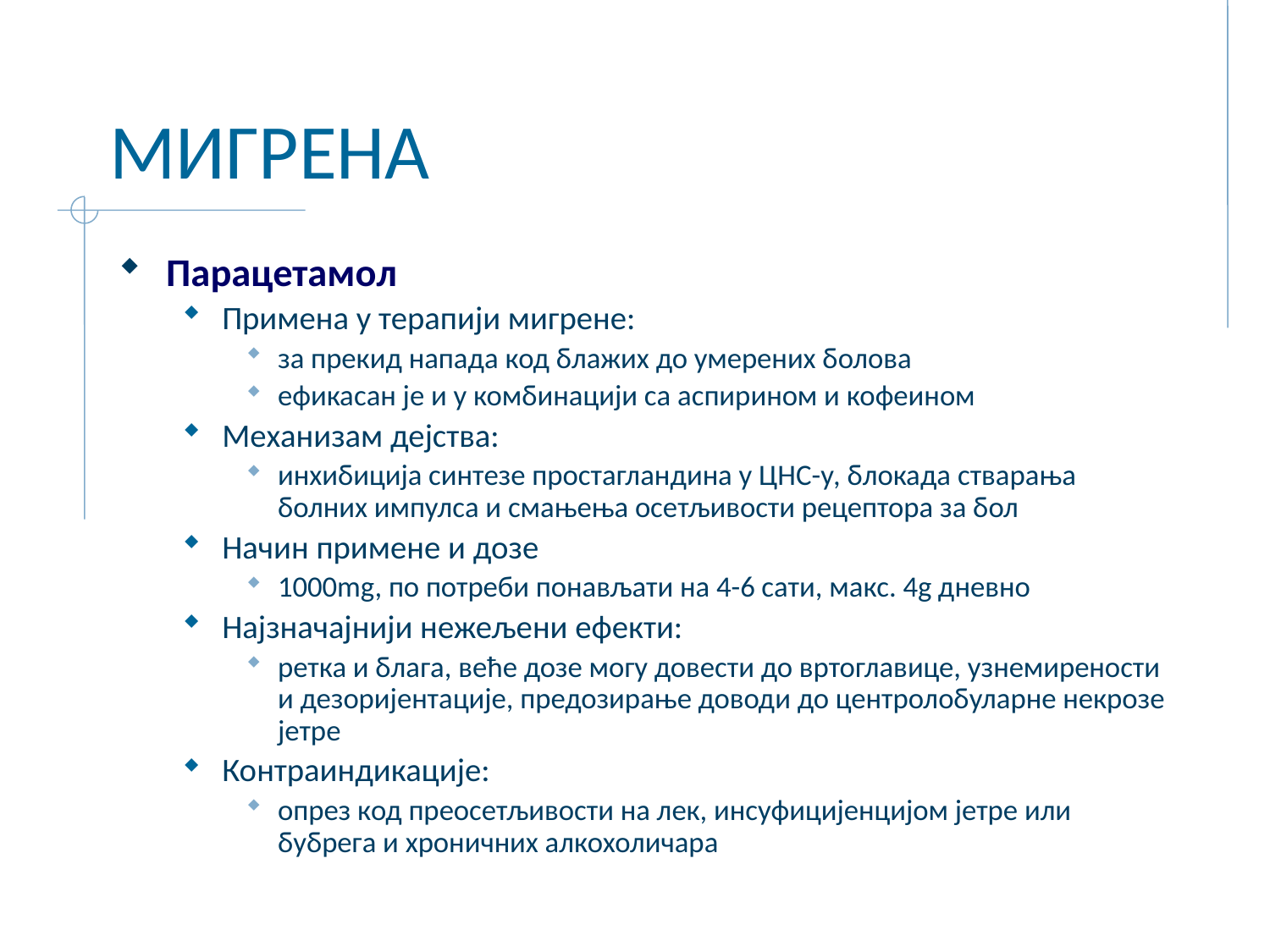

# МИГРЕНА
Парацетамол
Примена у терапији мигрене:
за прекид напада код блажих до умерених болова
ефикасан је и у комбинацији са аспирином и кофеином
Механизам дејства:
инхибиција синтезе простагландина у ЦНС-у, блокада стварања болних импулса и смањења осетљивости рецептора за бол
Начин примене и дозе
1000mg, по потреби понављати на 4-6 сати, макс. 4g дневно
Најзначајнији нежељени ефекти:
ретка и блага, веће дозе могу довести до вртоглавице, узнемирености и дезоријентације, предозирање доводи до центролобуларне некрозе јетре
Контраиндикације:
опрез код преосетљивости на лек, инсуфицијенцијом јетре или бубрега и хроничних алкохоличара